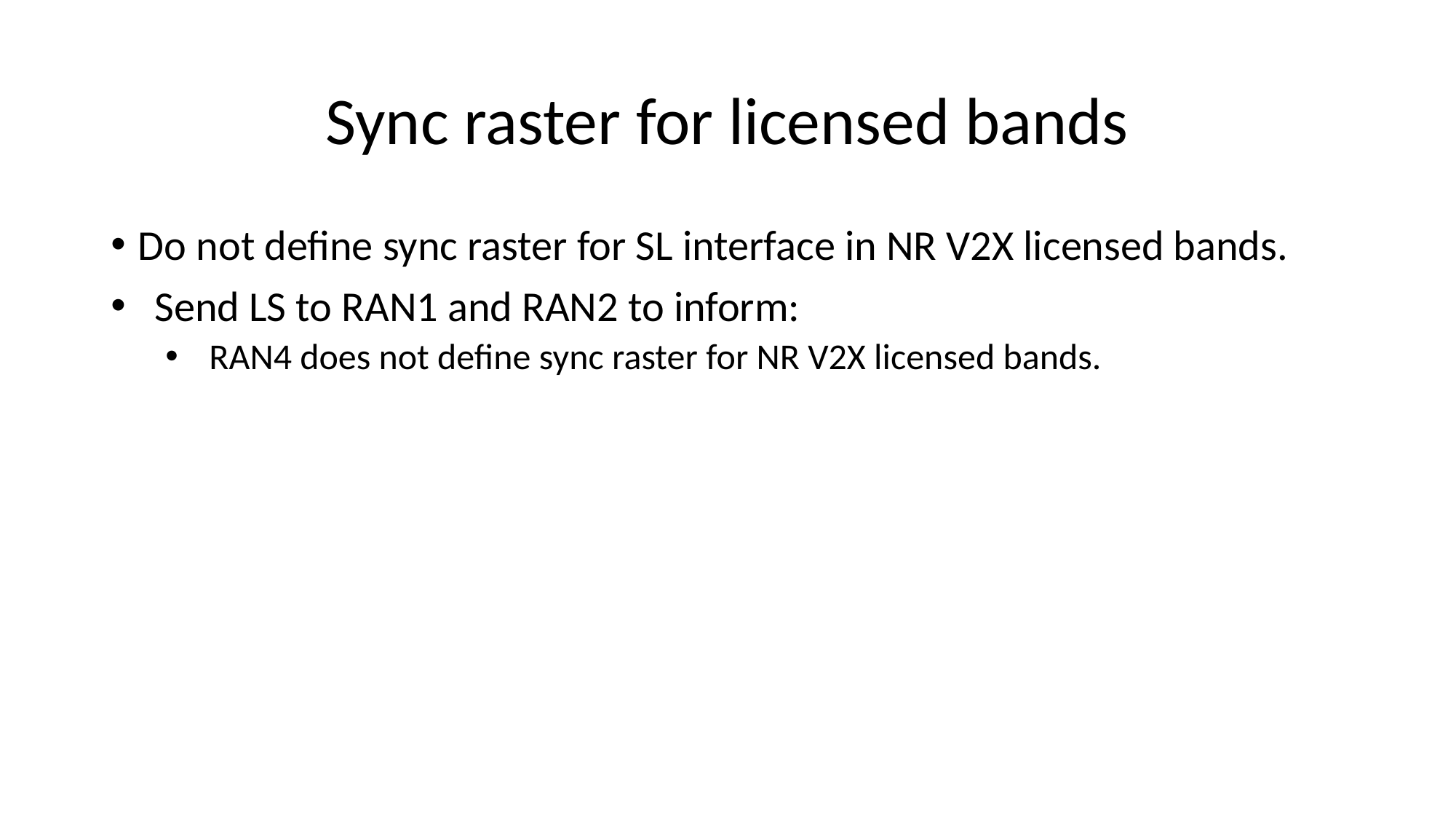

# Sync raster for licensed bands
Do not define sync raster for SL interface in NR V2X licensed bands.
Send LS to RAN1 and RAN2 to inform:
RAN4 does not define sync raster for NR V2X licensed bands.